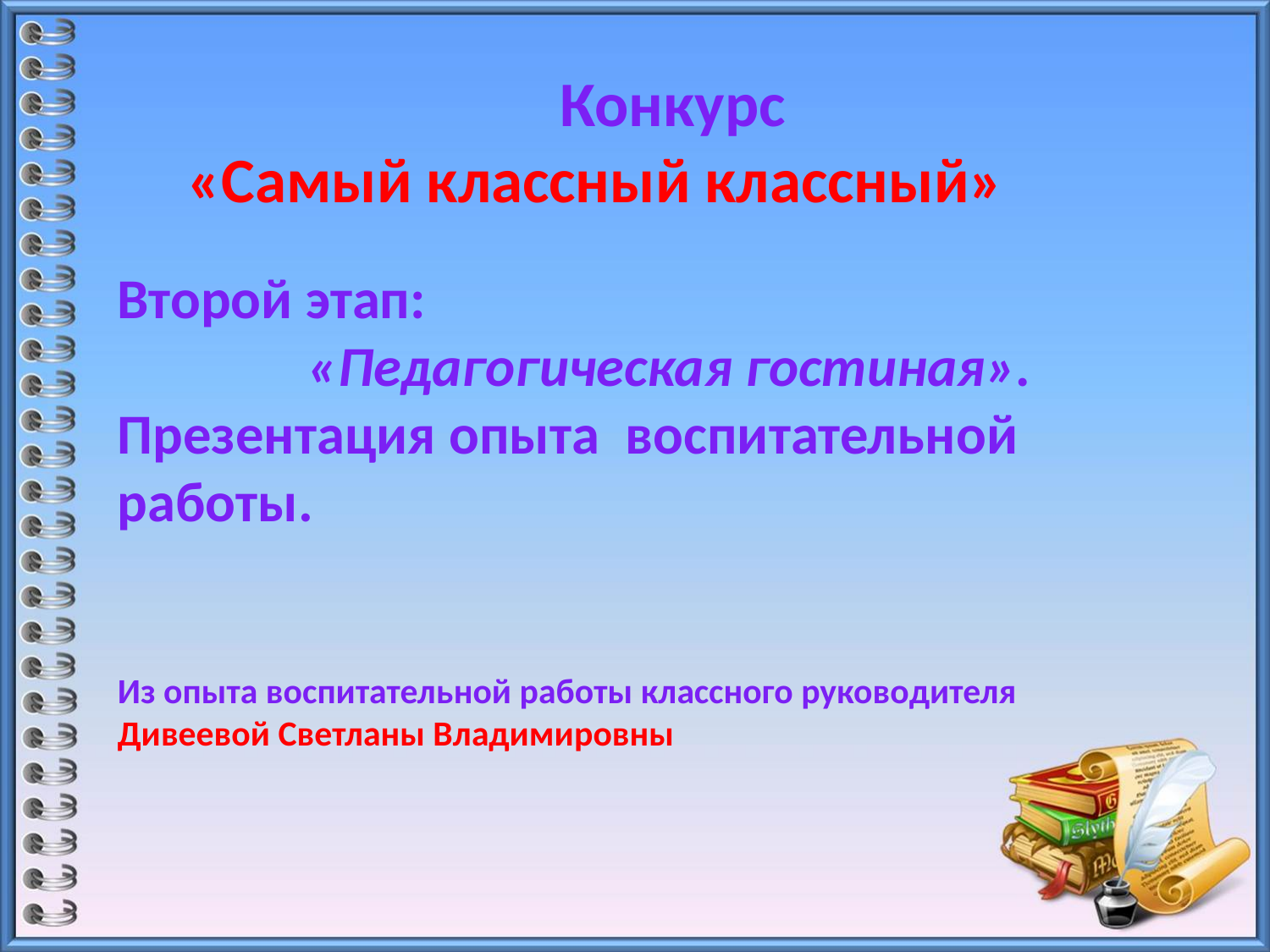

Конкурс
«Самый классный классный»
Второй этап:
               «Педагогическая гостиная». Презентация опыта  воспитательной работы.

Из опыта воспитательной работы классного руководителя  Дивеевой Светланы Владимировны